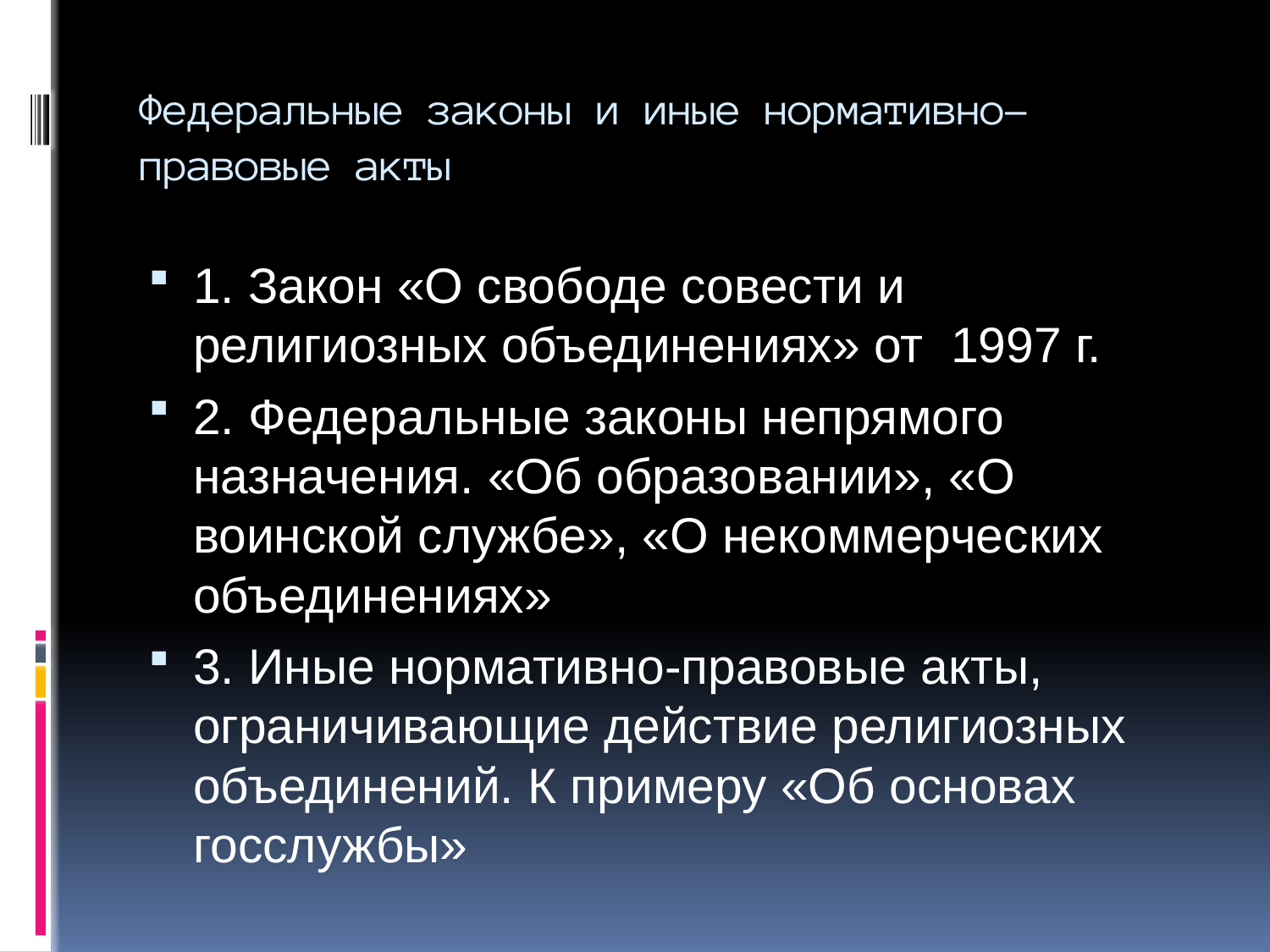

# Федеральные законы и иные нормативно-правовые акты
1. Закон «О свободе совести и религиозных объединениях» от  1997 г.
2. Федеральные законы непрямого назначения. «Об образовании», «О воинской службе», «О некоммерческих объединениях»
3. Иные нормативно-правовые акты, ограничивающие действие религиозных объединений. К примеру «Об основах госслужбы»